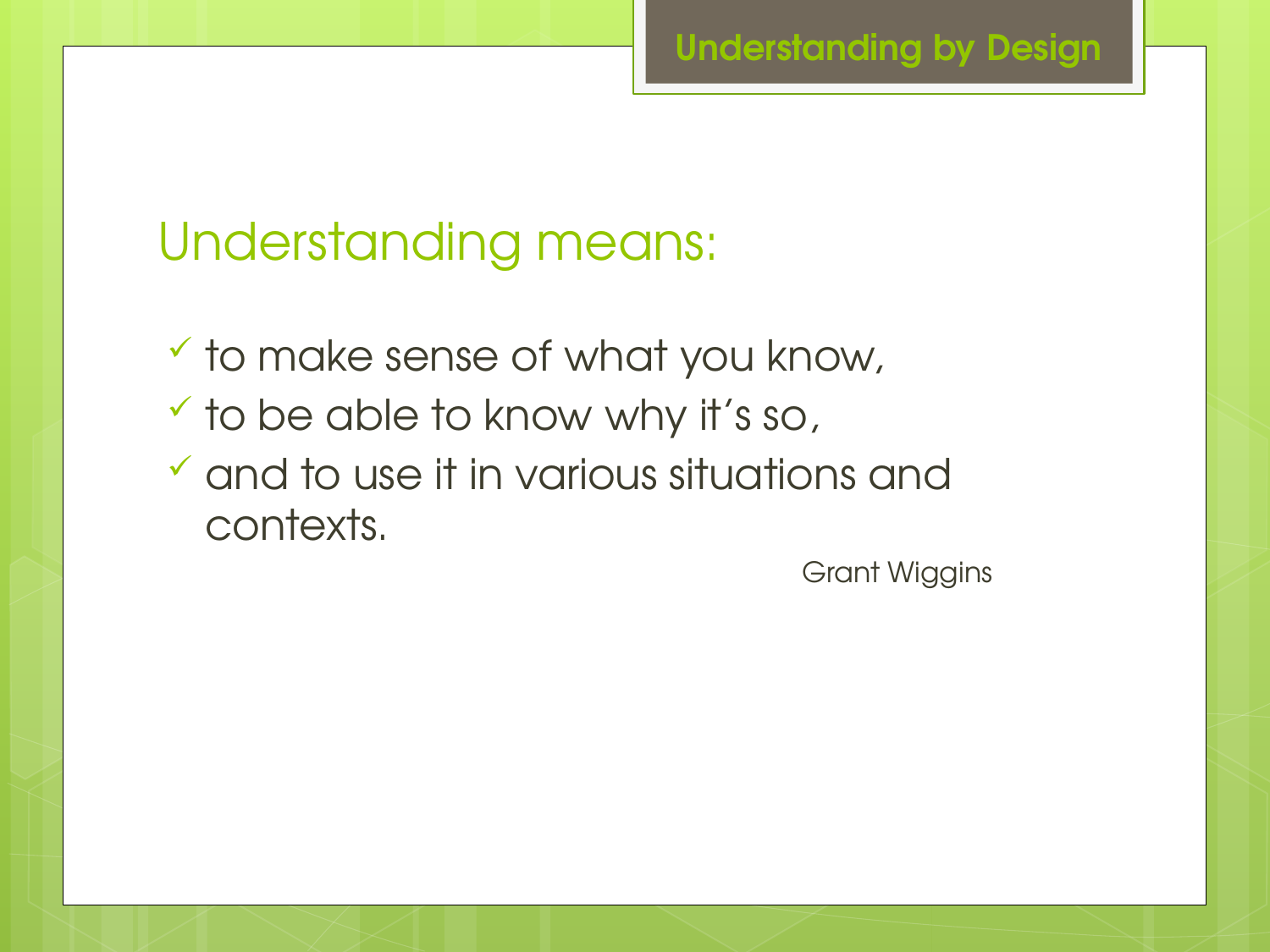

# Understanding means:
to make sense of what you know,
to be able to know why it’s so,
and to use it in various situations and contexts.
					Grant Wiggins